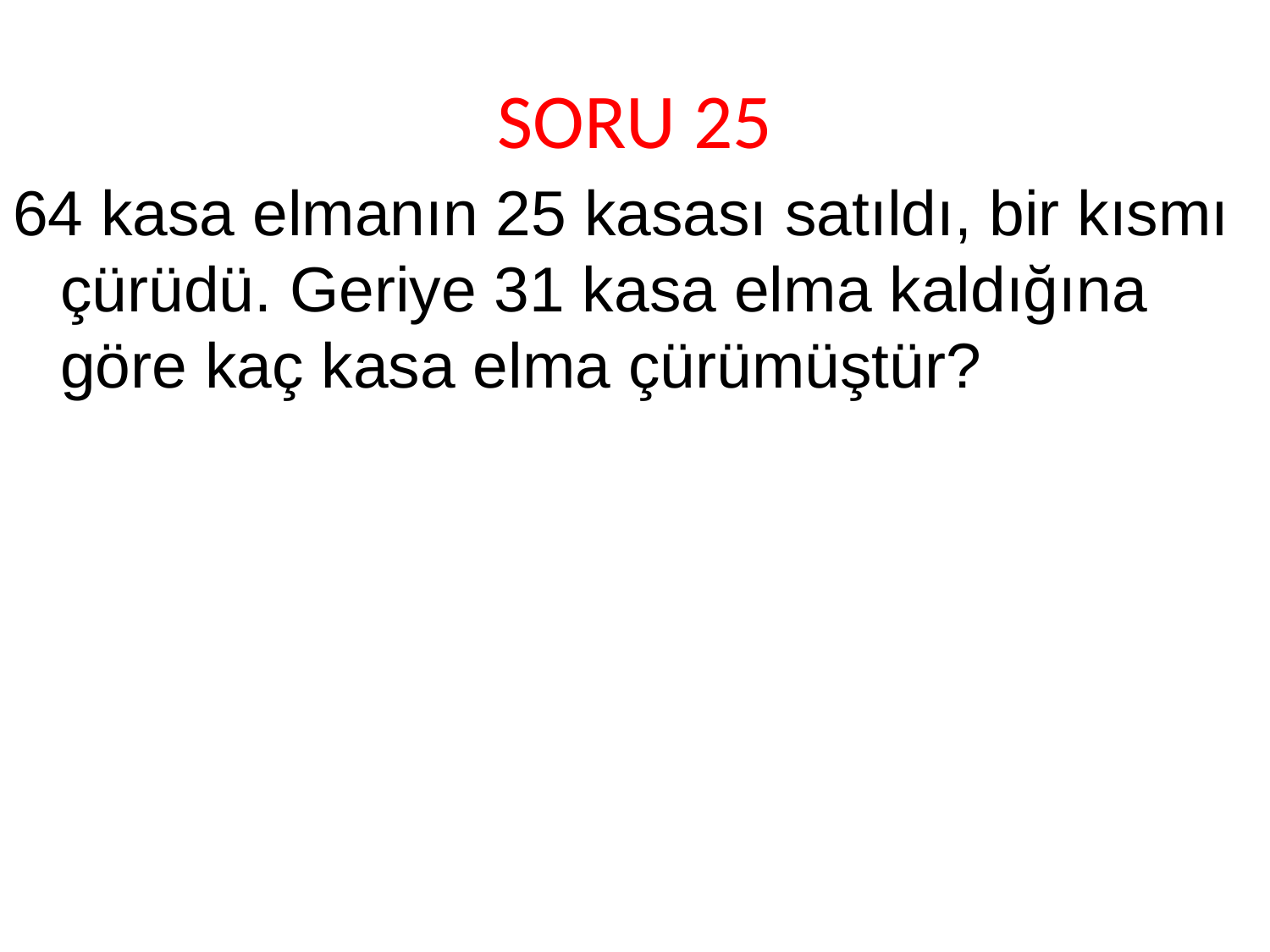

# SORU 25
64 kasa elmanın 25 kasası satıldı, bir kısmı çürüdü. Geriye 31 kasa elma kaldığına göre kaç kasa elma çürümüştür?